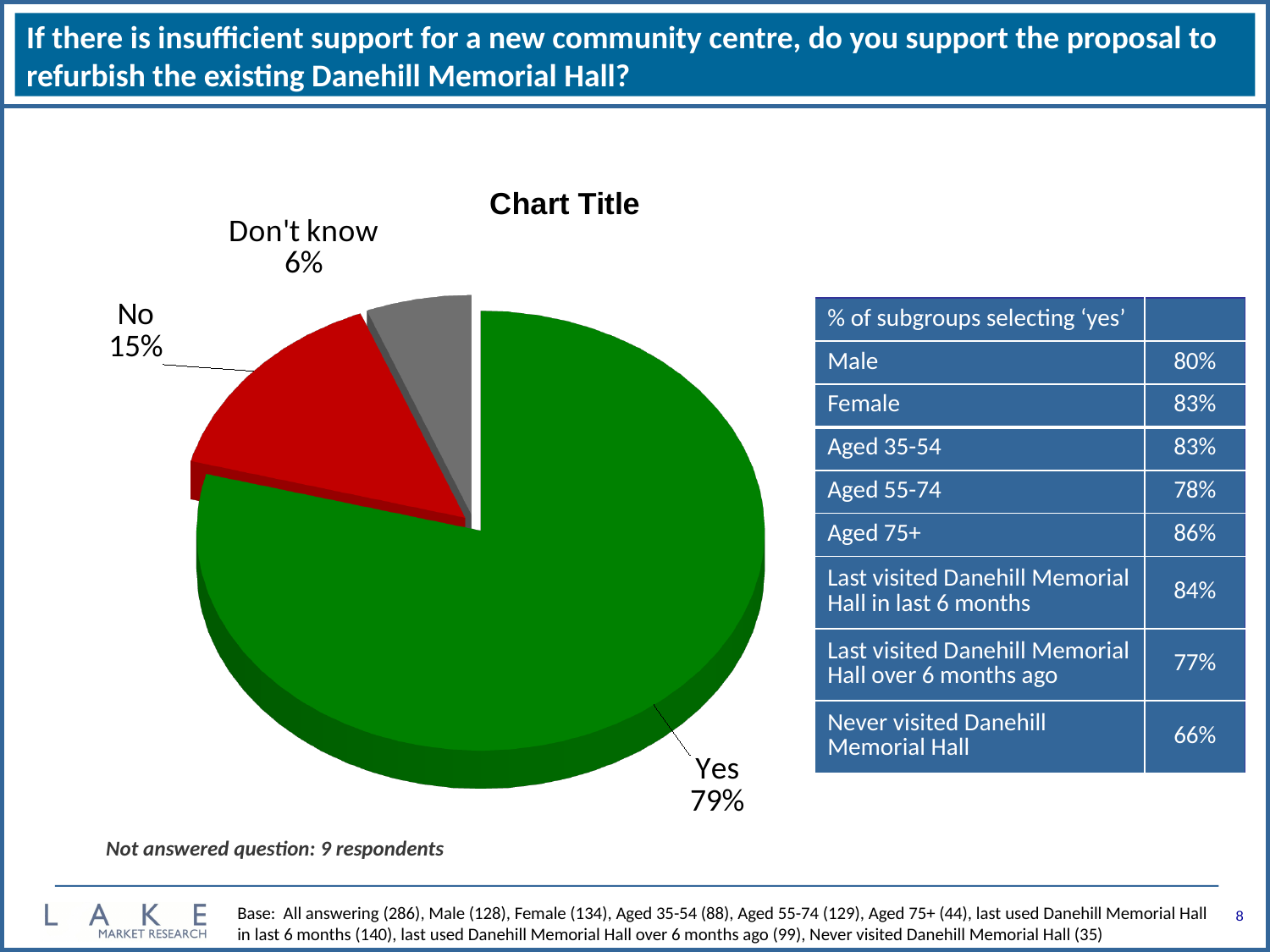

# If there is insufficient support for a new community centre, do you support the proposal to refurbish the existing Danehill Memorial Hall?

[unsupported chart]

| % of subgroups selecting ‘yes’ |  |
| --- | --- |
| Male | 80% |
| Female | 83% |
| Aged 35-54 | 83% |
| Aged 55-74 | 78% |
| Aged 75+ | 86% |
| Last visited Danehill Memorial Hall in last 6 months | 84% |
| Last visited Danehill Memorial Hall over 6 months ago | 77% |
| Never visited Danehill Memorial Hall | 66% |
Not answered question: 9 respondents
Base:  All answering (286), Male (128), Female (134), Aged 35-54 (88), Aged 55-74 (129), Aged 75+ (44), last used Danehill Memorial Hall in last 6 months (140), last used Danehill Memorial Hall over 6 months ago (99), Never visited Danehill Memorial Hall (35)
8